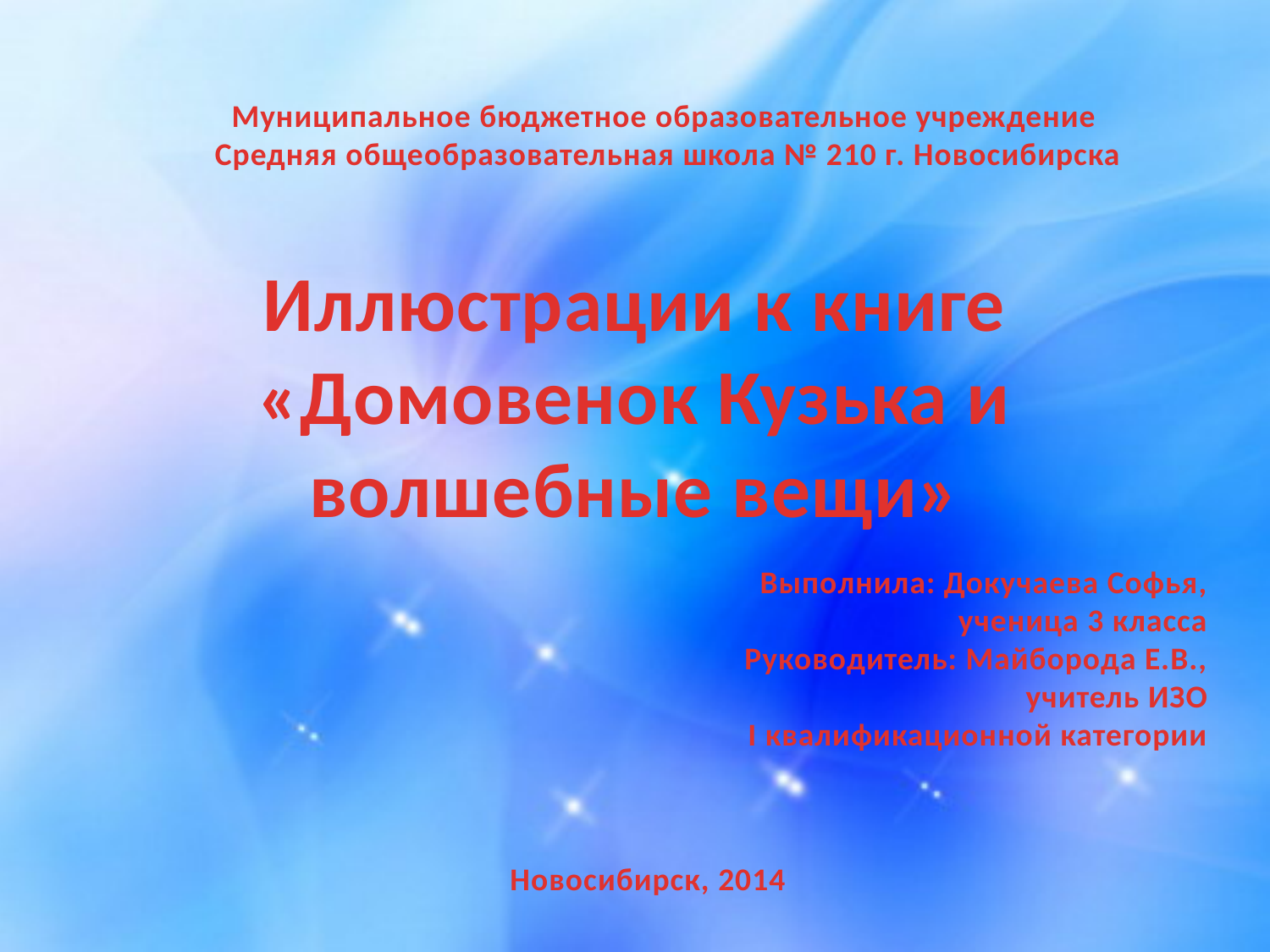

Муниципальное бюджетное образовательное учреждение
Средняя общеобразовательная школа № 210 г. Новосибирска
Иллюстрации к книге «Домовенок Кузька и волшебные вещи»
Выполнила: Докучаева Софья,
ученица 3 класса
Руководитель: Майборода Е.В.,
учитель ИЗО
I квалификационной категории
Новосибирск, 2014